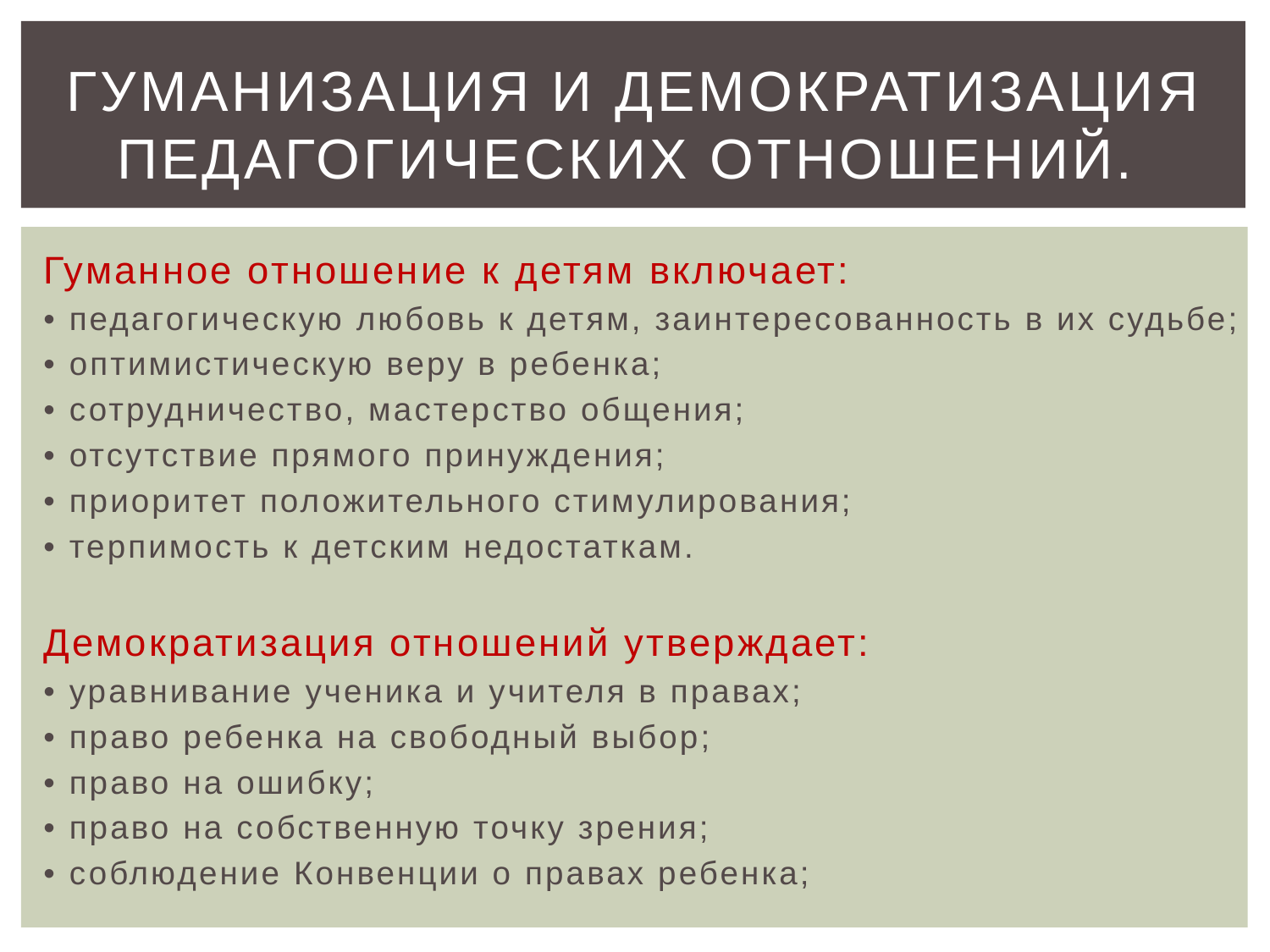

# Гуманизация и демократизация педагогических отношений.
Гуманное отношение к детям включает:
• педагогическую любовь к детям, заинтересованность в их судьбе;
• оптимистическую веру в ребенка;
• сотрудничество, мастерство общения;
• отсутствие прямого принуждения;
• приоритет положительного стимулирования;
• терпимость к детским недостаткам.

Демократизация отношений утверждает:
• уравнивание ученика и учителя в правах;
• право ребенка на свободный выбор;
• право на ошибку;
• право на собственную точку зрения;
• соблюдение Конвенции о правах ребенка;